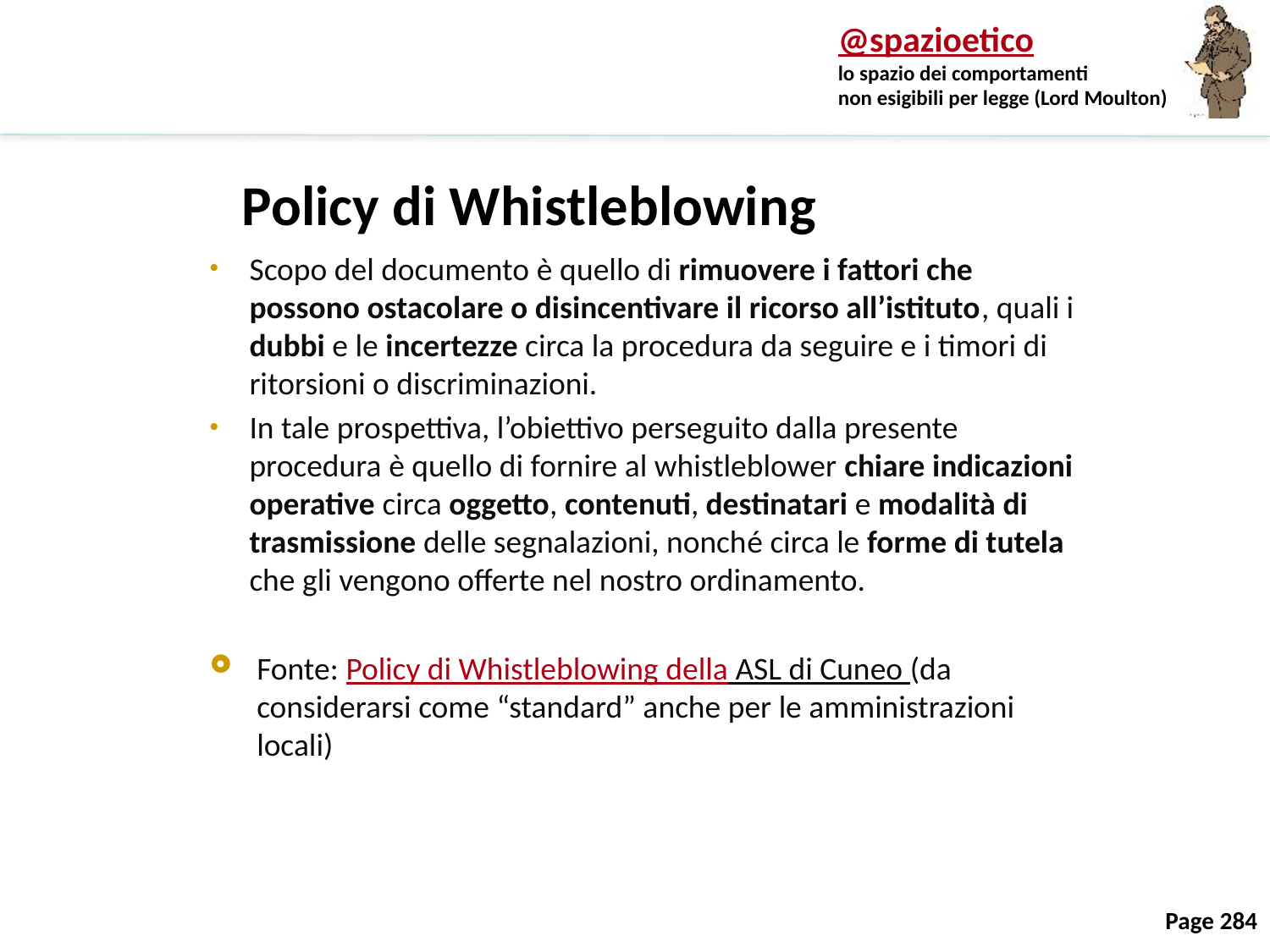

# Policy di Whistleblowing
Scopo del documento è quello di rimuovere i fattori che possono ostacolare o disincentivare il ricorso all’istituto, quali i dubbi e le incertezze circa la procedura da seguire e i timori di ritorsioni o discriminazioni.
In tale prospettiva, l’obiettivo perseguito dalla presente procedura è quello di fornire al whistleblower chiare indicazioni operative circa oggetto, contenuti, destinatari e modalità di trasmissione delle segnalazioni, nonché circa le forme di tutela che gli vengono offerte nel nostro ordinamento.

Fonte: Policy di Whistleblowing della ASL di Cuneo (da considerarsi come “standard” anche per le amministrazioni locali)

284